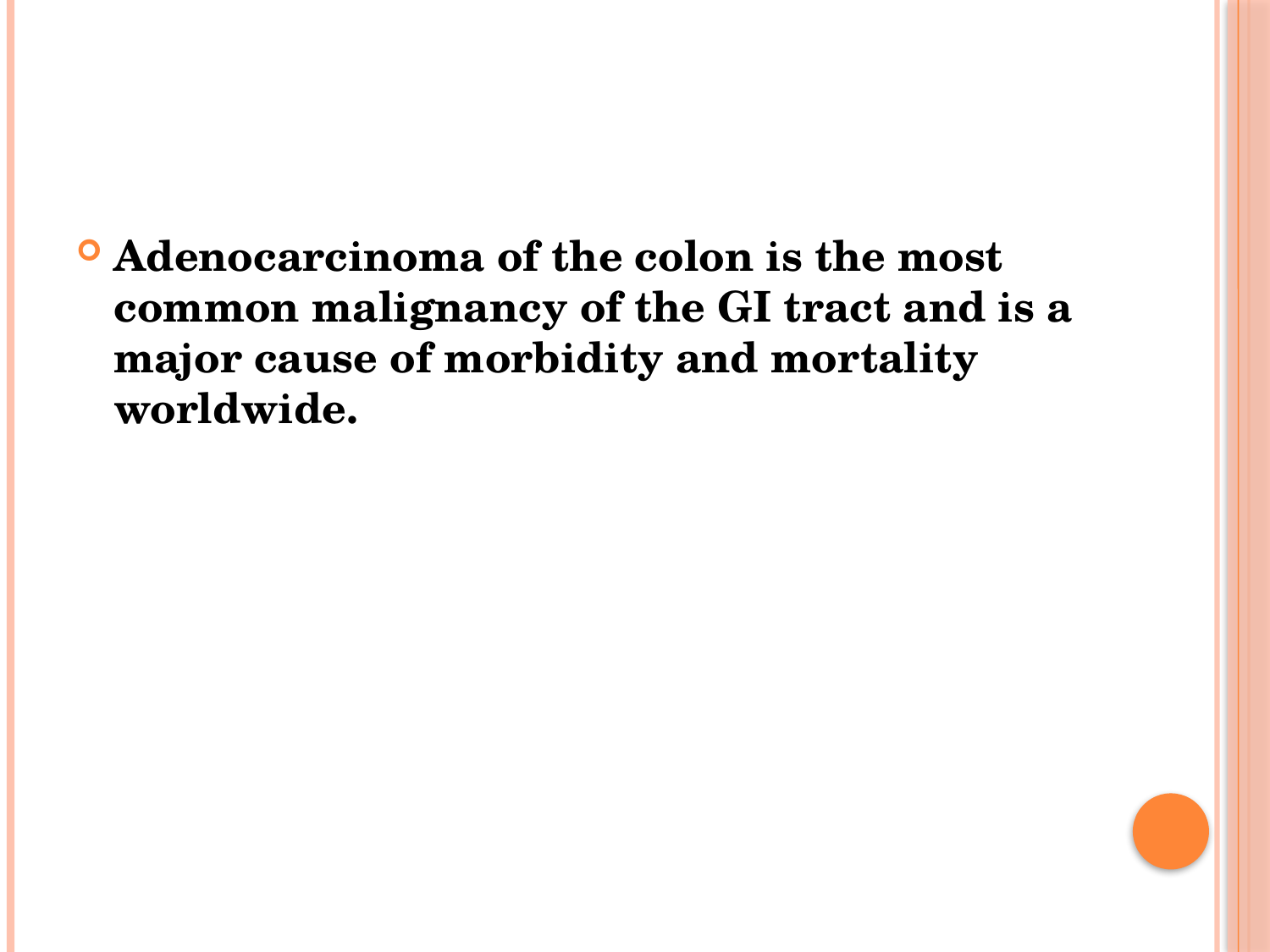

#
Adenocarcinoma of the colon is the most common malignancy of the GI tract and is a major cause of morbidity and mortality worldwide.